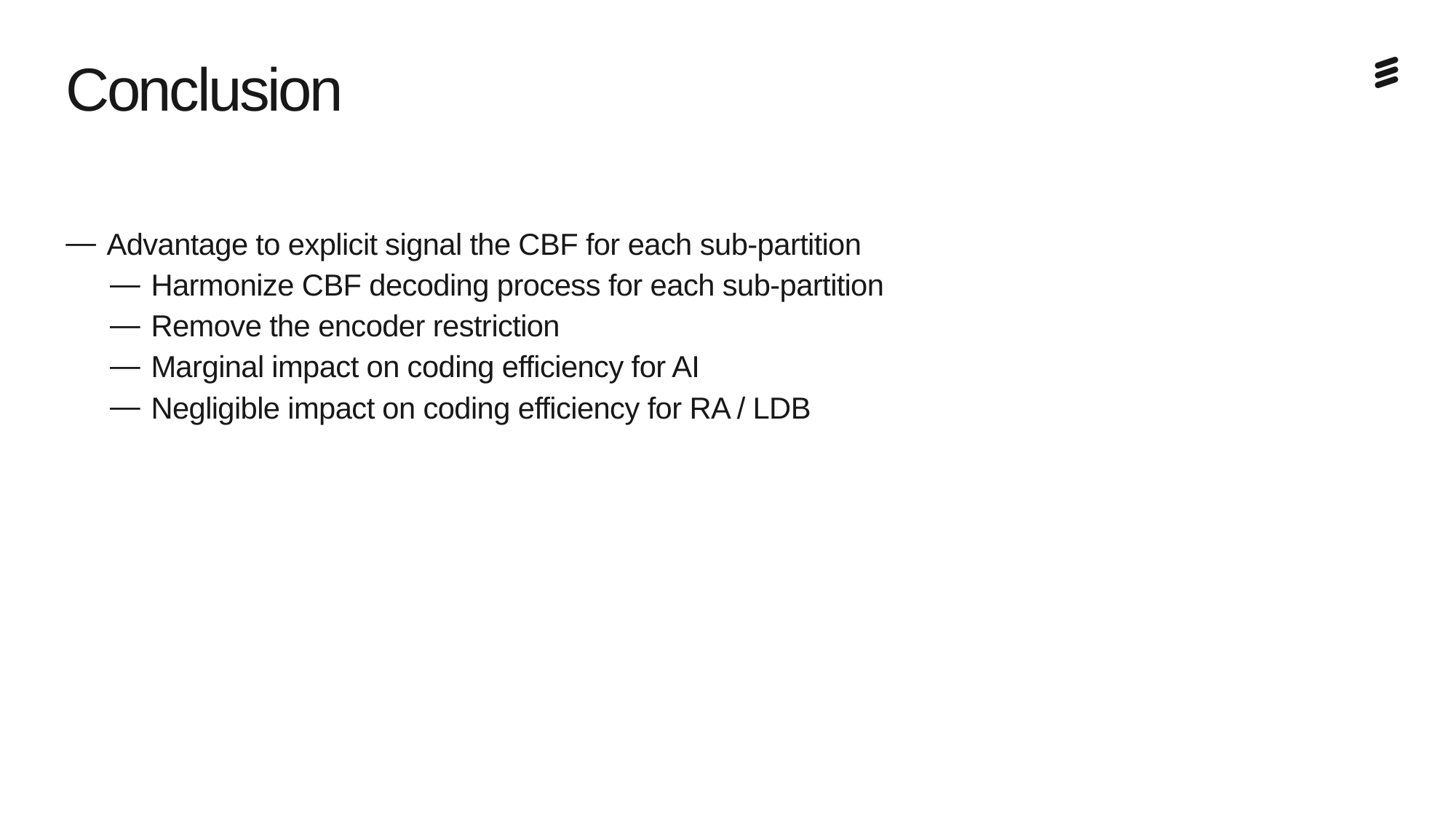

# Conclusion
Advantage to explicit signal the CBF for each sub-partition
Harmonize CBF decoding process for each sub-partition
Remove the encoder restriction
Marginal impact on coding efficiency for AI
Negligible impact on coding efficiency for RA / LDB